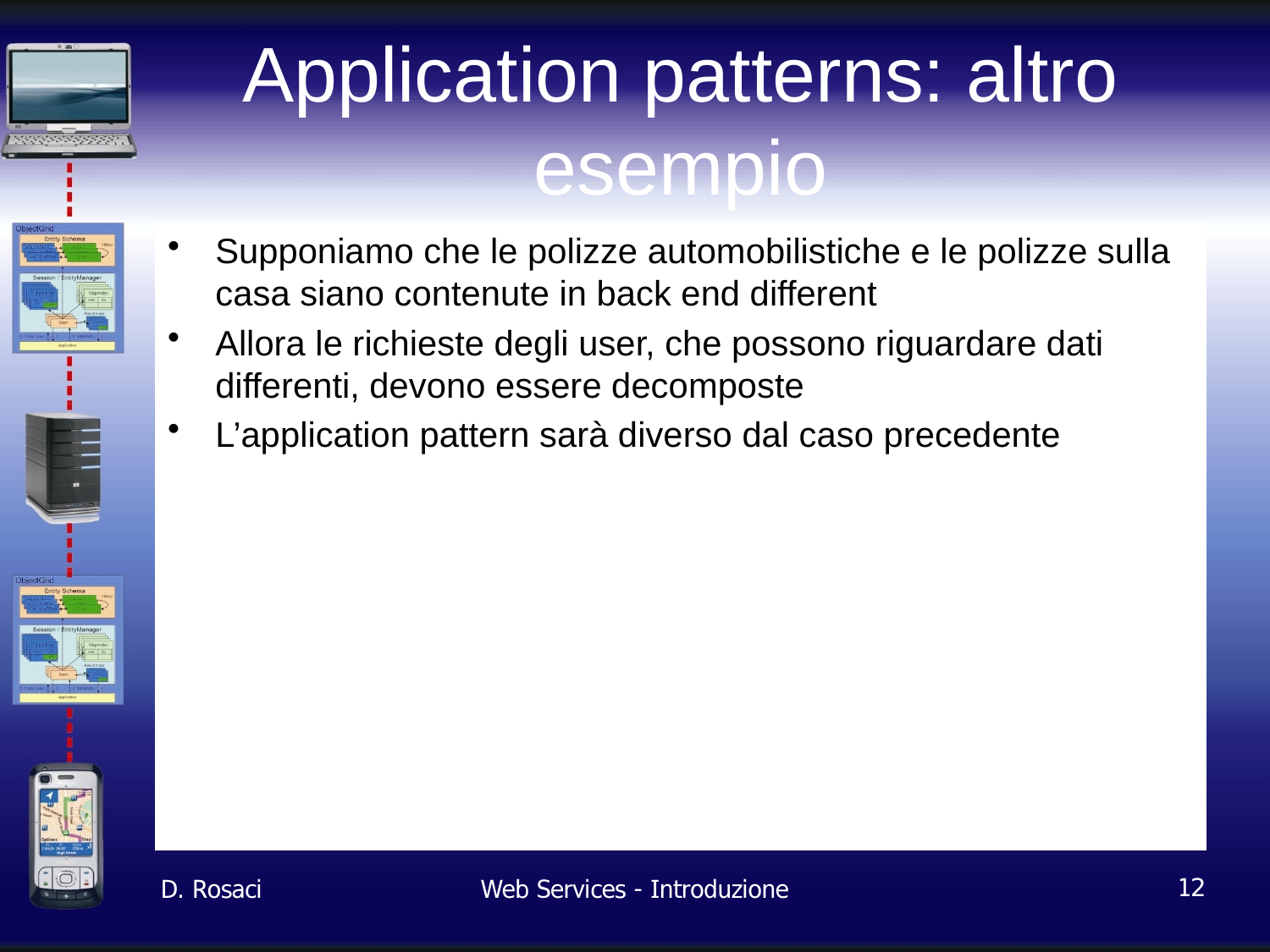

# Application patterns: altro esempio
Supponiamo che le polizze automobilistiche e le polizze sulla casa siano contenute in back end different
Allora le richieste degli user, che possono riguardare dati differenti, devono essere decomposte
L’application pattern sarà diverso dal caso precedente
D. Rosaci
Web Services - Introduzione